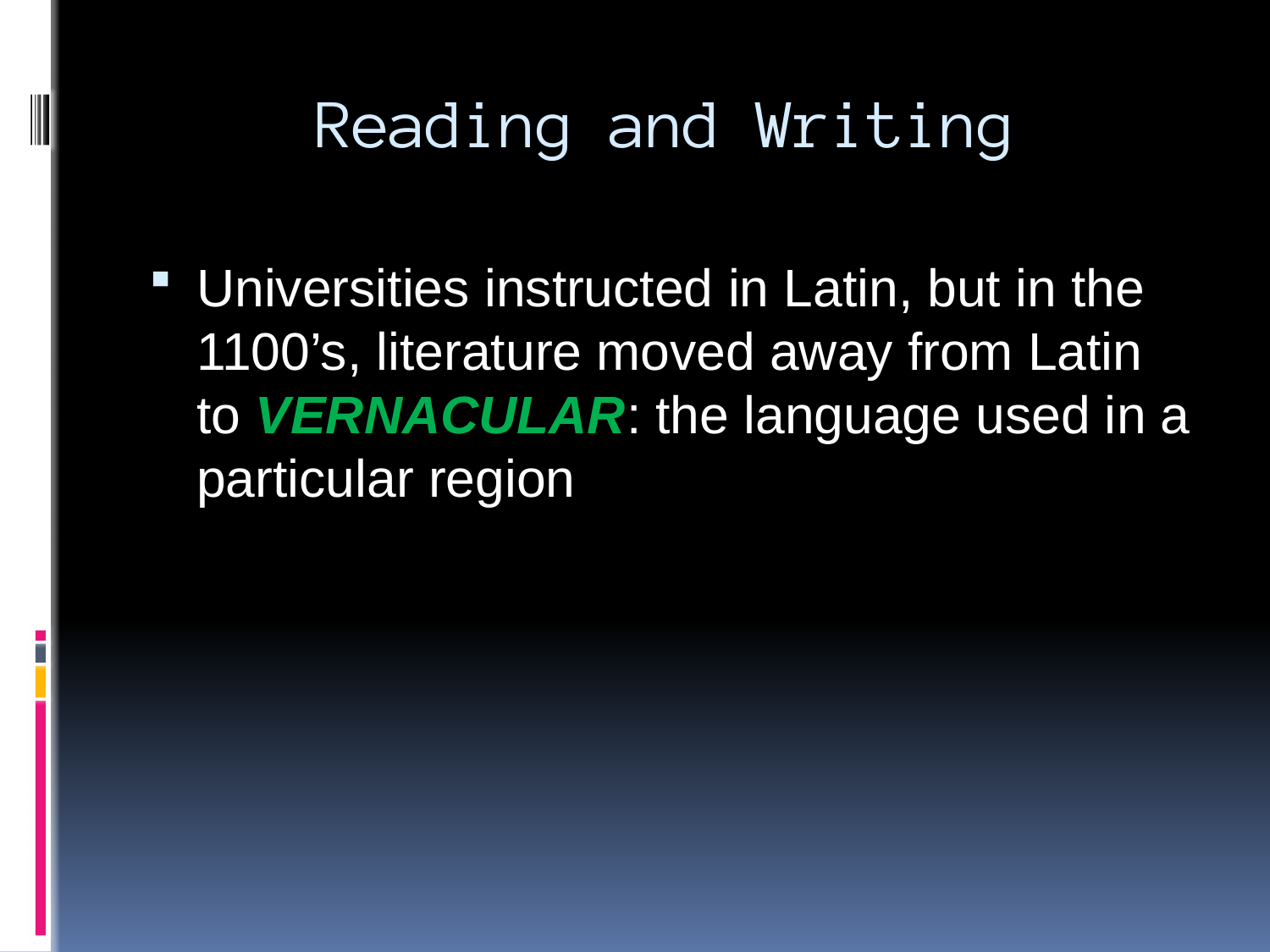

# Reading and Writing
Universities instructed in Latin, but in the 1100’s, literature moved away from Latin to VERNACULAR: the language used in a particular region